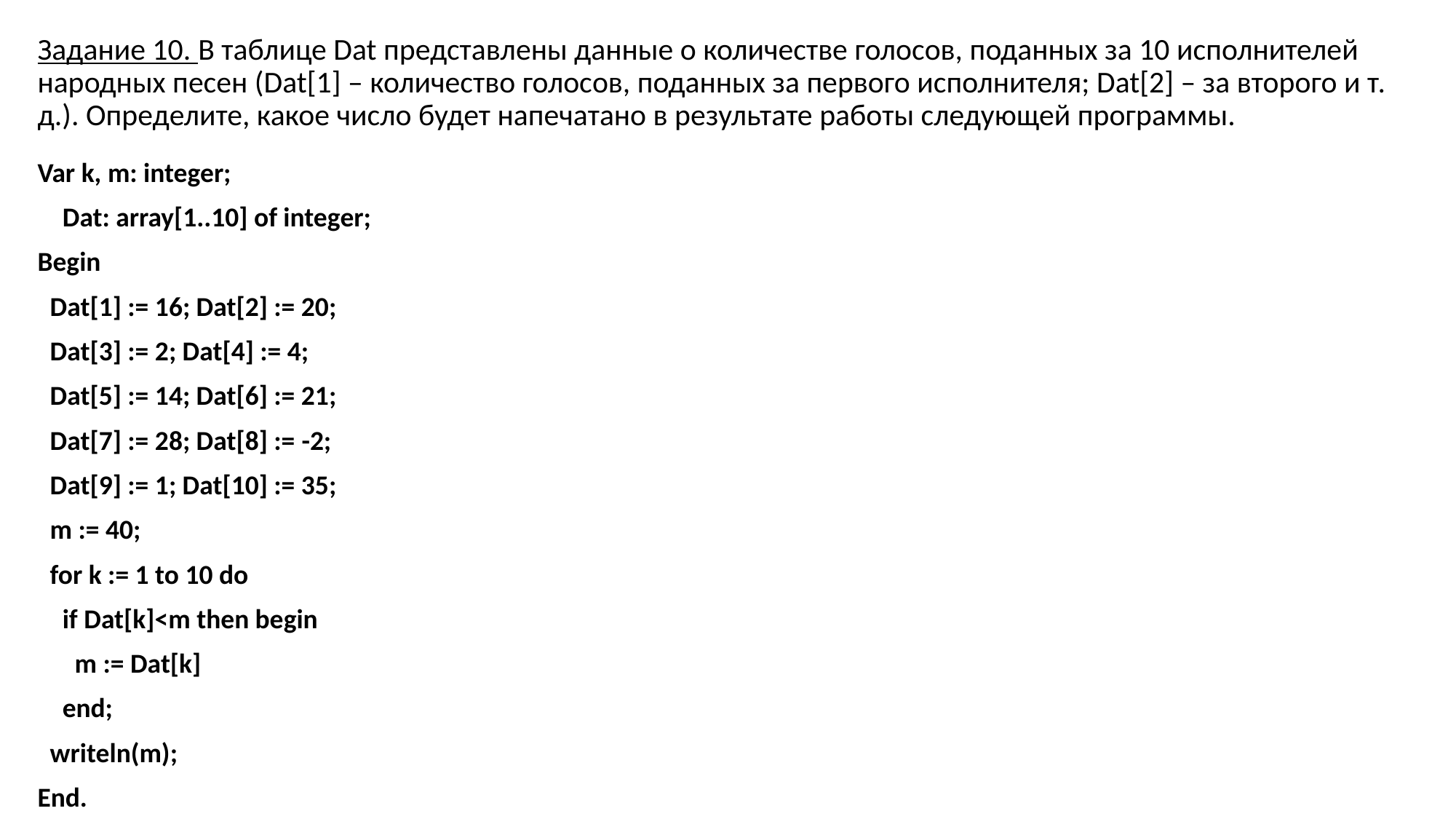

# Задание 10. В таблице Dat представлены данные о количестве голосов, поданных за 10 исполнителей народных песен (Dat[1] – количество голосов, поданных за первого исполнителя; Dat[2] – за второго и т. д.). Определите, какое число будет напечатано в результате работы следующей программы.
Var k, m: integer;
    Dat: array[1..10] of integer;
Begin
  Dat[1] := 16; Dat[2] := 20;
  Dat[3] := 2; Dat[4] := 4;
  Dat[5] := 14; Dat[6] := 21;
  Dat[7] := 28; Dat[8] := -2;
  Dat[9] := 1; Dat[10] := 35;
  m := 40;
  for k := 1 to 10 do
    if Dat[k]<m then begin
      m := Dat[k]
    end;
  writeln(m);
End.